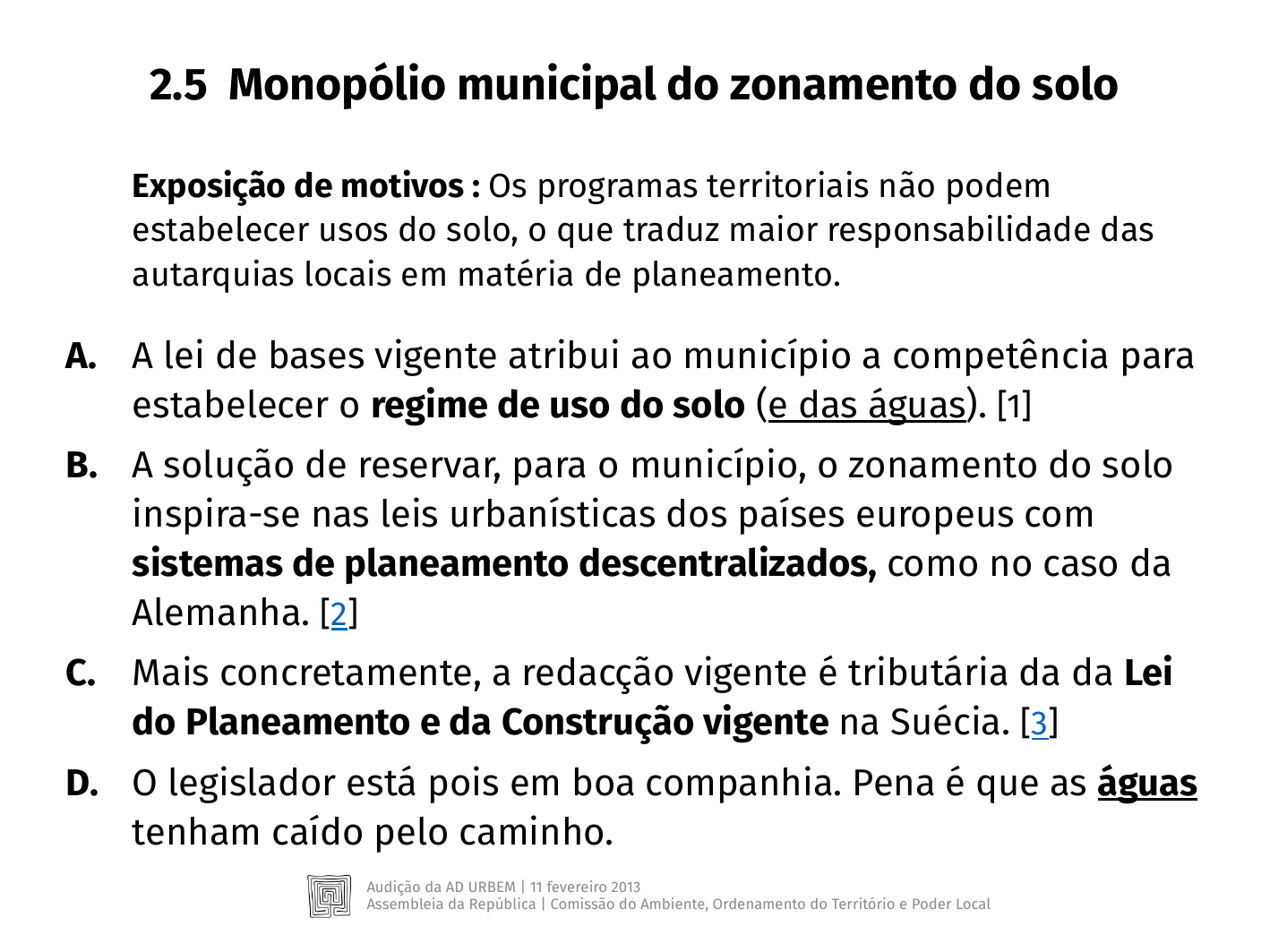

# 2.5  Monopólio municipal do zonamento do solo
Exposição de motivos : Os programas territoriais não podem estabelecer usos do solo, o que traduz maior responsabilidade das autarquias locais em matéria de planeamento.
A.	A lei de bases vigente atribui ao município a competência para estabelecer o regime de uso do solo (e das águas). [1]
B.	A solução de reservar, para o município, o zonamento do solo inspira-se nas leis urbanísticas dos países europeus com sistemas de planeamento descentralizados, como no caso da Alemanha. [2]
C.	Mais concretamente, a redacção vigente é tributária da da Lei do Planeamento e da Construção vigente na Suécia. [3]
D.	O legislador está pois em boa companhia. Pena é que as águas tenham caído pelo caminho.
Audição da Ad Urbem | 11 fevereiro 2013
Assembleia da República | Comissão do Ambiente, Ordenamento do Território e Poder Local